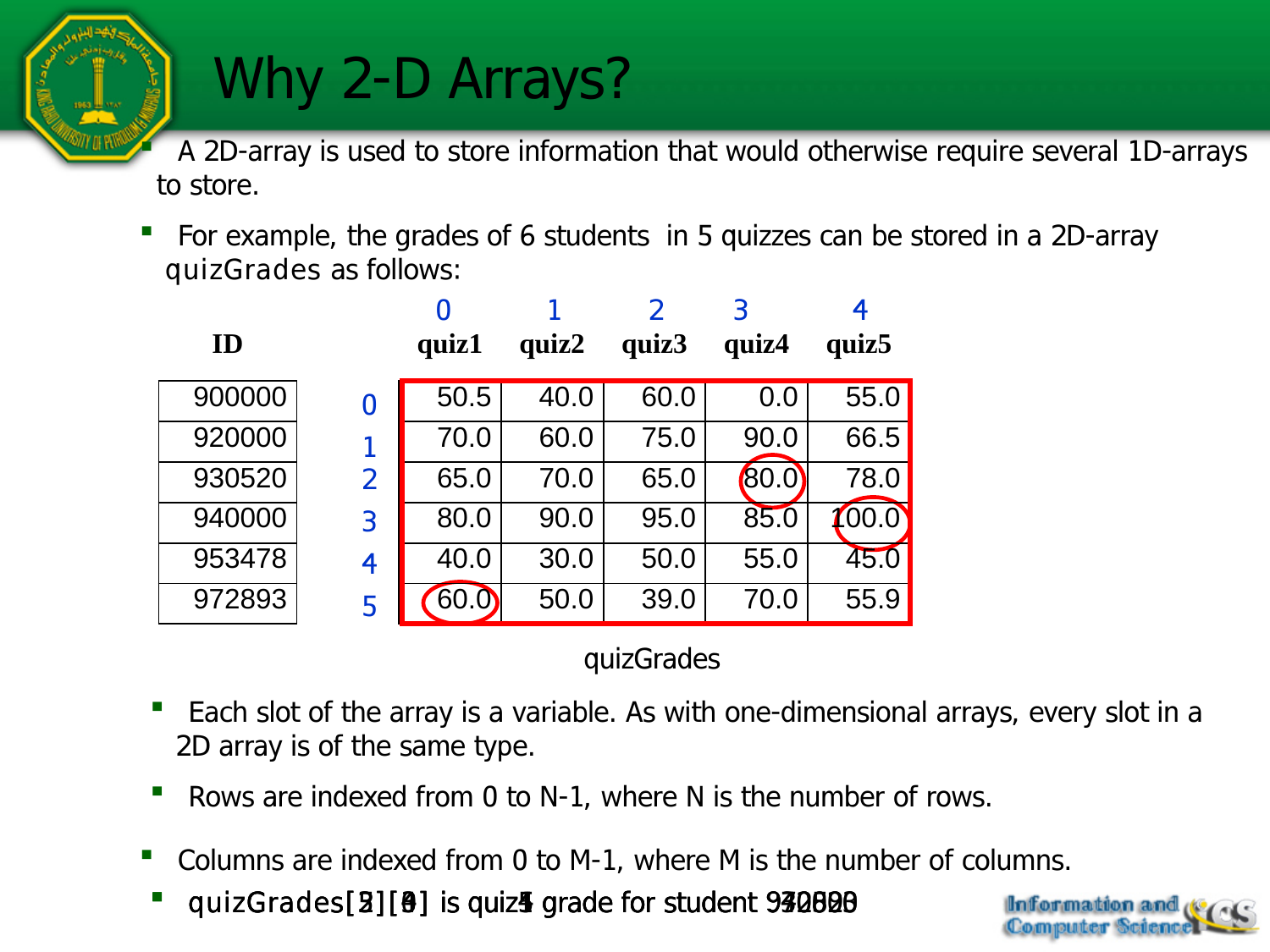

# Why 2-D Arrays?

 A 2D-array is used to store information that would otherwise require several 1D-arrays
  to store.
 For example, the grades of 6 students  in 5 quizzes can be stored in a 2D-array
   quizGrades as follows:
0           1          2        3            4
| ID |  | quiz1 | quiz2 | quiz3 | quiz4 | quiz5 |
| --- | --- | --- | --- | --- | --- | --- |
| 900000 |  | 50.5 | 40.0 | 60.0 | 0.0 | 55.0 |
| 920000 |  | 70.0 | 60.0 | 75.0 | 90.0 | 66.5 |
| 930520 |  | 65.0 | 70.0 | 65.0 | 80.0 | 78.0 |
| 940000 |  | 80.0 | 90.0 | 95.0 | 85.0 | 100.0 |
| 953478 |  | 40.0 | 30.0 | 50.0 | 55.0 | 45.0 |
| 972893 |  | 60.0 | 50.0 | 39.0 | 70.0 | 55.9 |
0

1
2

3

4
5

quizGrades
 Each slot of the array is a variable. As with one-dimensional arrays, every slot in a
   2D array is of the same type.
 Rows are indexed from 0 to N-1, where N is the number of rows.
 Columns are indexed from 0 to M-1, where M is the number of columns.
 quizGrades[2][3] is quiz4 grade for student 930520
 quizGrades[3][4] is quiz5 grade for student 940000
 quizGrades[5][0] is quiz1 grade for student 972893